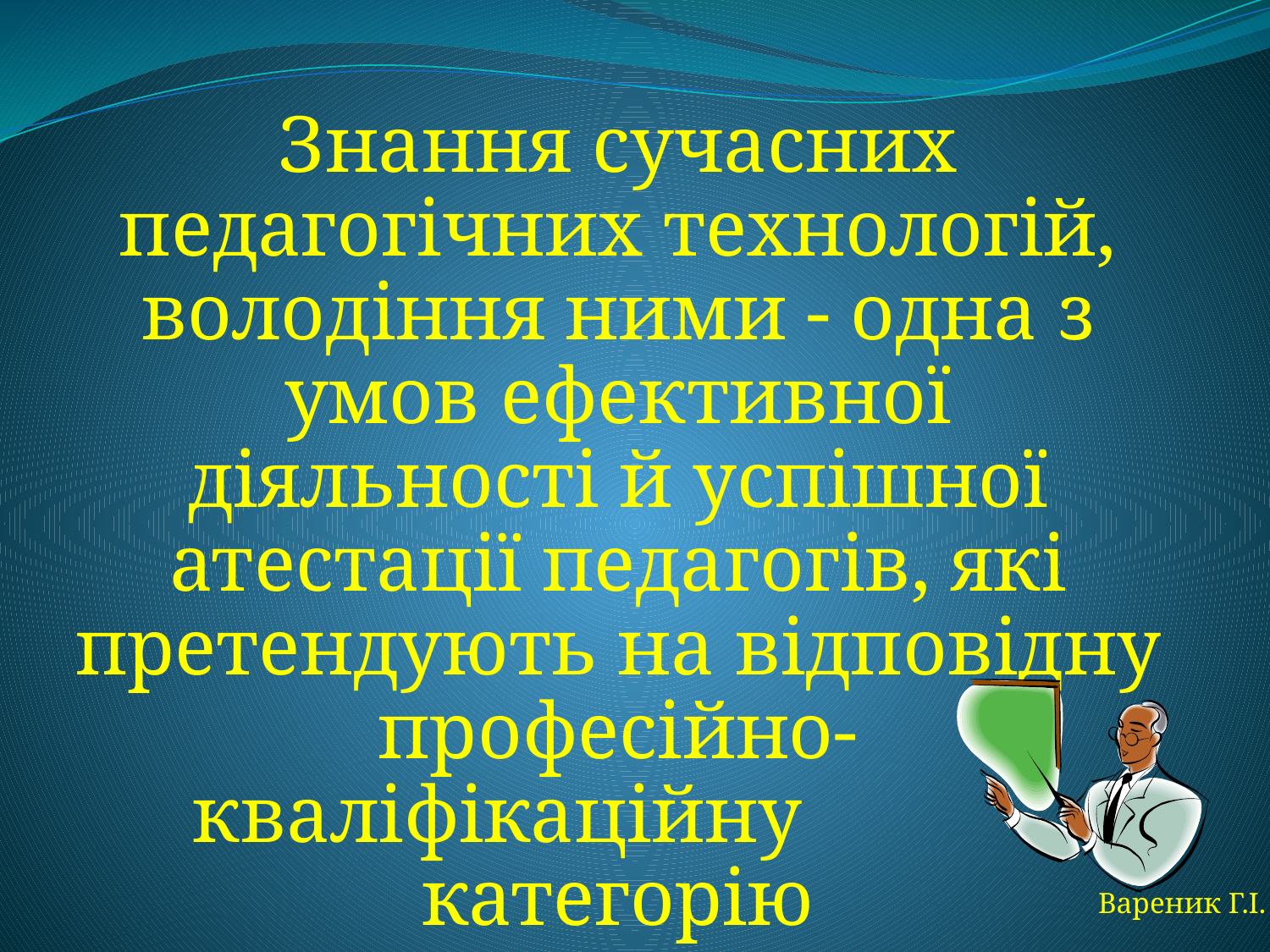

Знання сучасних педагогічних технологій, володіння ними - одна з умов ефективної діяльності й успішної атестації педагогів, які претендують на відповідну професійно-кваліфікаційну             категорію

Вареник Г.І.